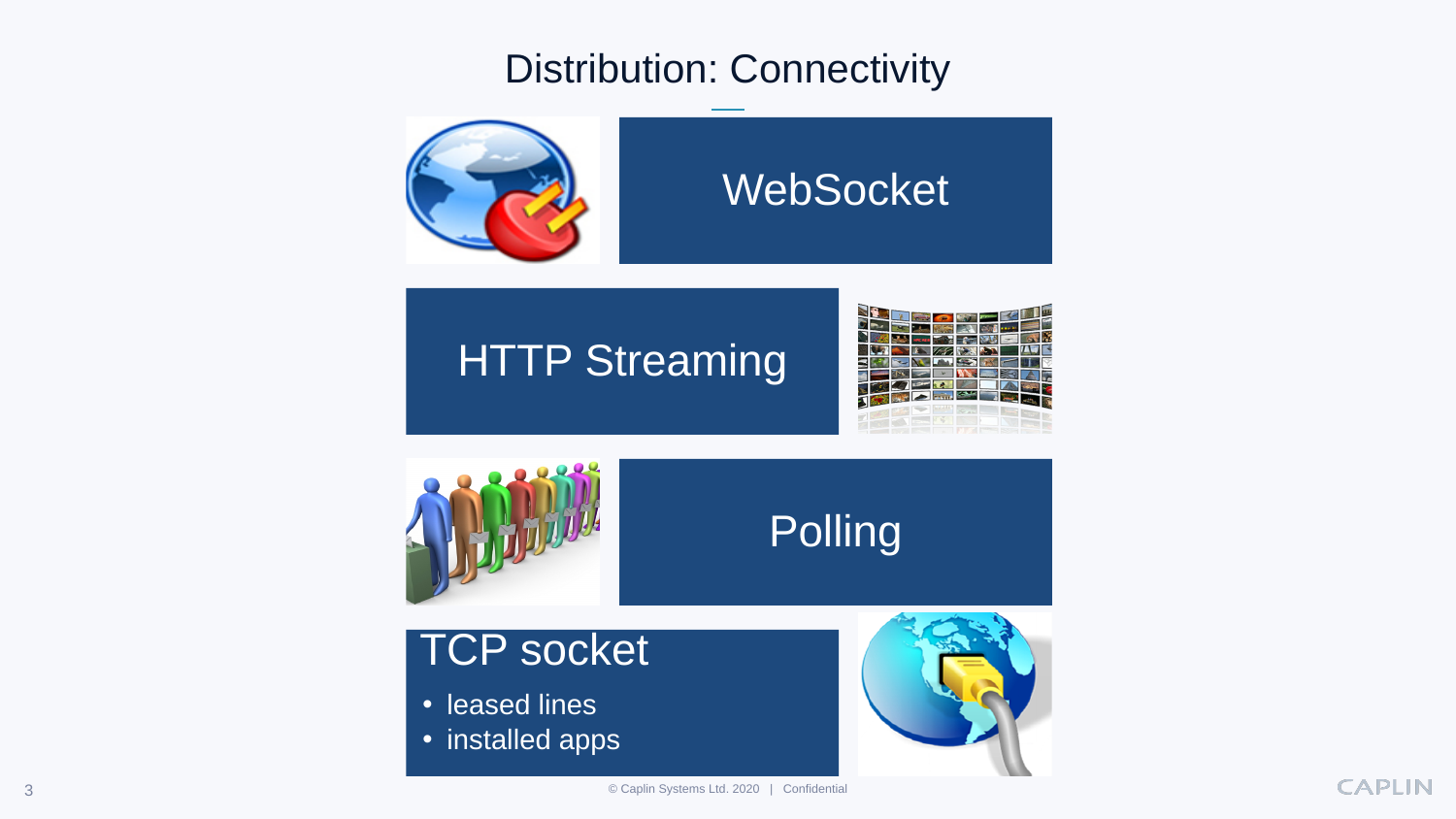

# Distribution: Connectivity

WebSocket

HTTP Streaming

Polling
TCP socket
leased lines
installed apps